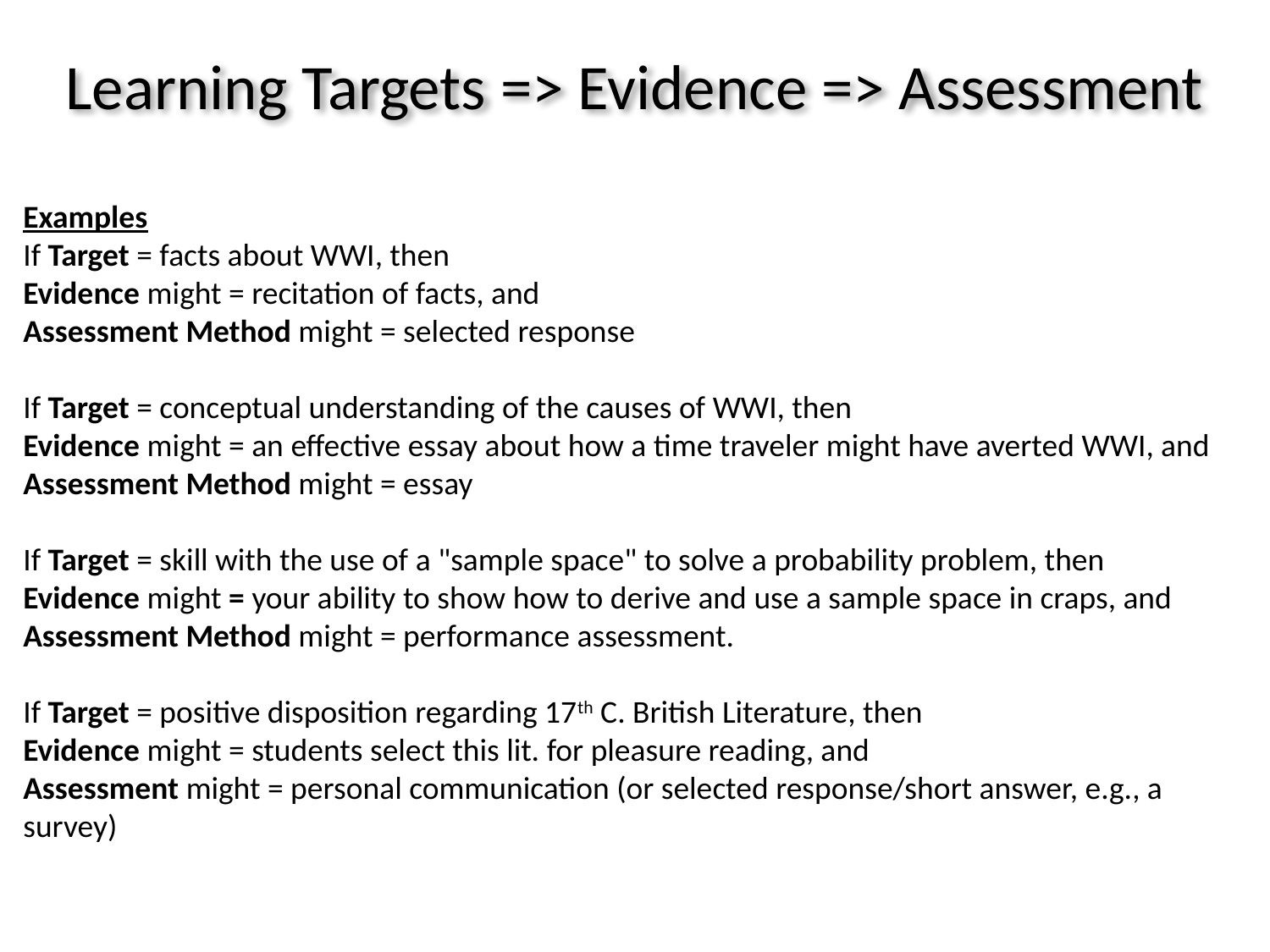

# Learning Targets => Evidence => Assessment
Examples
If Target = facts about WWI, then
Evidence might = recitation of facts, and
Assessment Method might = selected response

If Target = conceptual understanding of the causes of WWI, then
Evidence might = an effective essay about how a time traveler might have averted WWI, and Assessment Method might = essay

If Target = skill with the use of a "sample space" to solve a probability problem, then
Evidence might = your ability to show how to derive and use a sample space in craps, and Assessment Method might = performance assessment.

If Target = positive disposition regarding 17th C. British Literature, then
Evidence might = students select this lit. for pleasure reading, and
Assessment might = personal communication (or selected response/short answer, e.g., a survey)